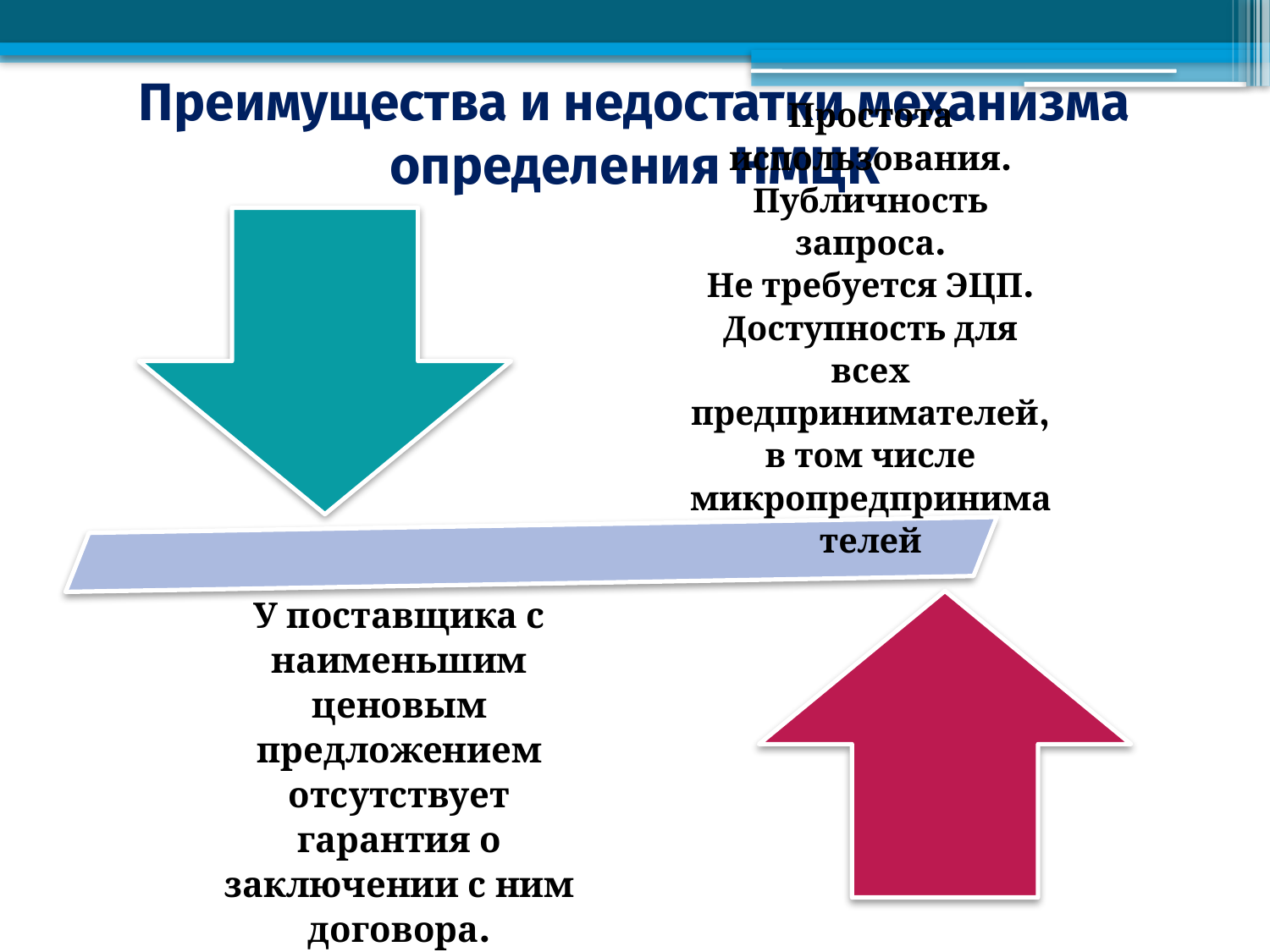

# Преимущества и недостатки механизма определения НМЦК
Публичность запроса.
Не требуется ЭЦП.
Доступность для всех предпринимателей, в том числе микропредпринимателей
У поставщика с наименьшим ценовым предложением отсутствует гарантия о заключении с ним договора.